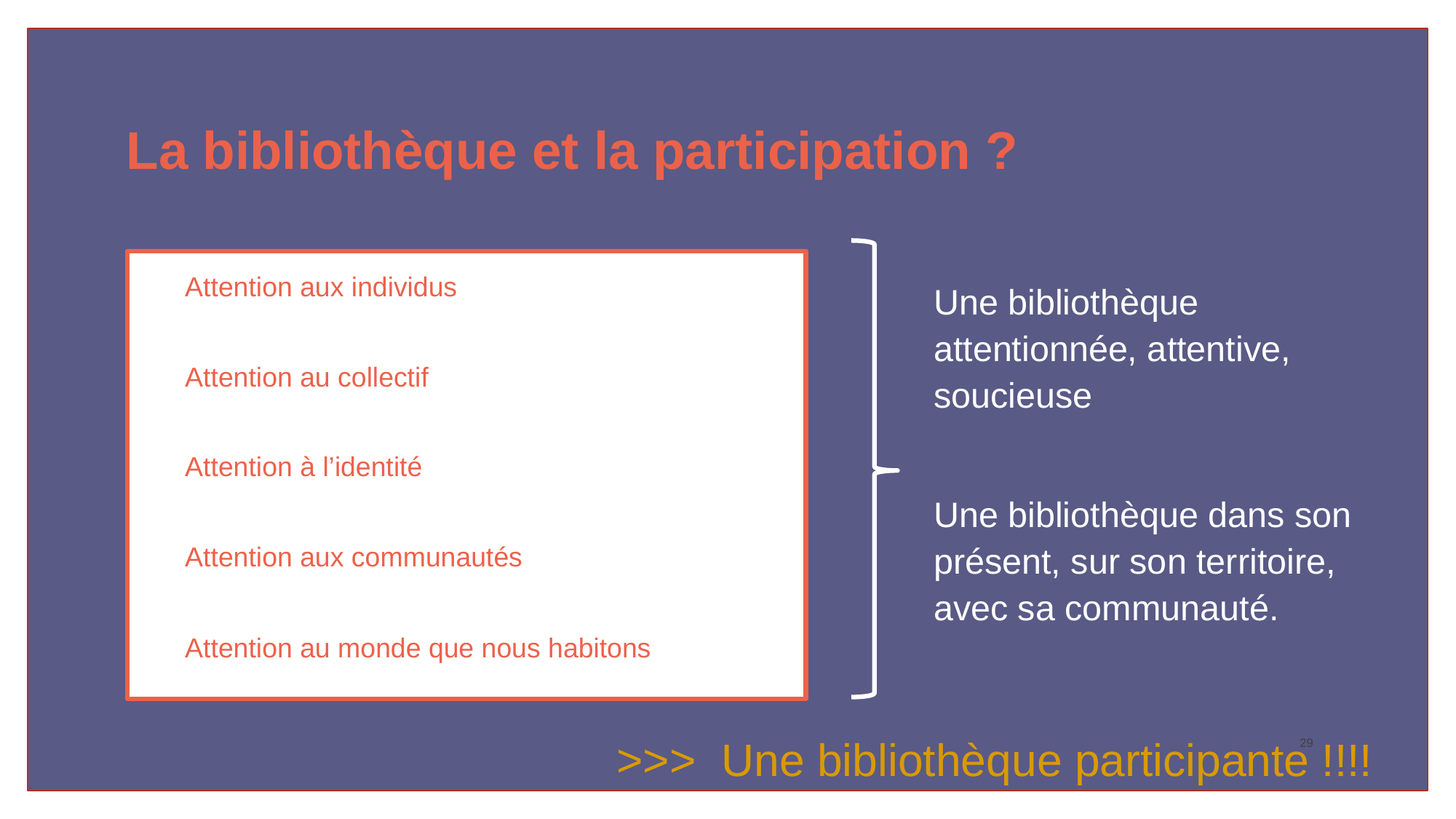

# La bibliothèque et la participation ?

Attention aux individus

Attention au collectif

Attention à l’identité

Attention aux communautés

Attention au monde que nous habitons
Une bibliothèque attentionnée, attentive, soucieuse

Une bibliothèque dans son présent, sur son territoire, avec sa communauté.

>>>  Une bibliothèque participante !!!!

29